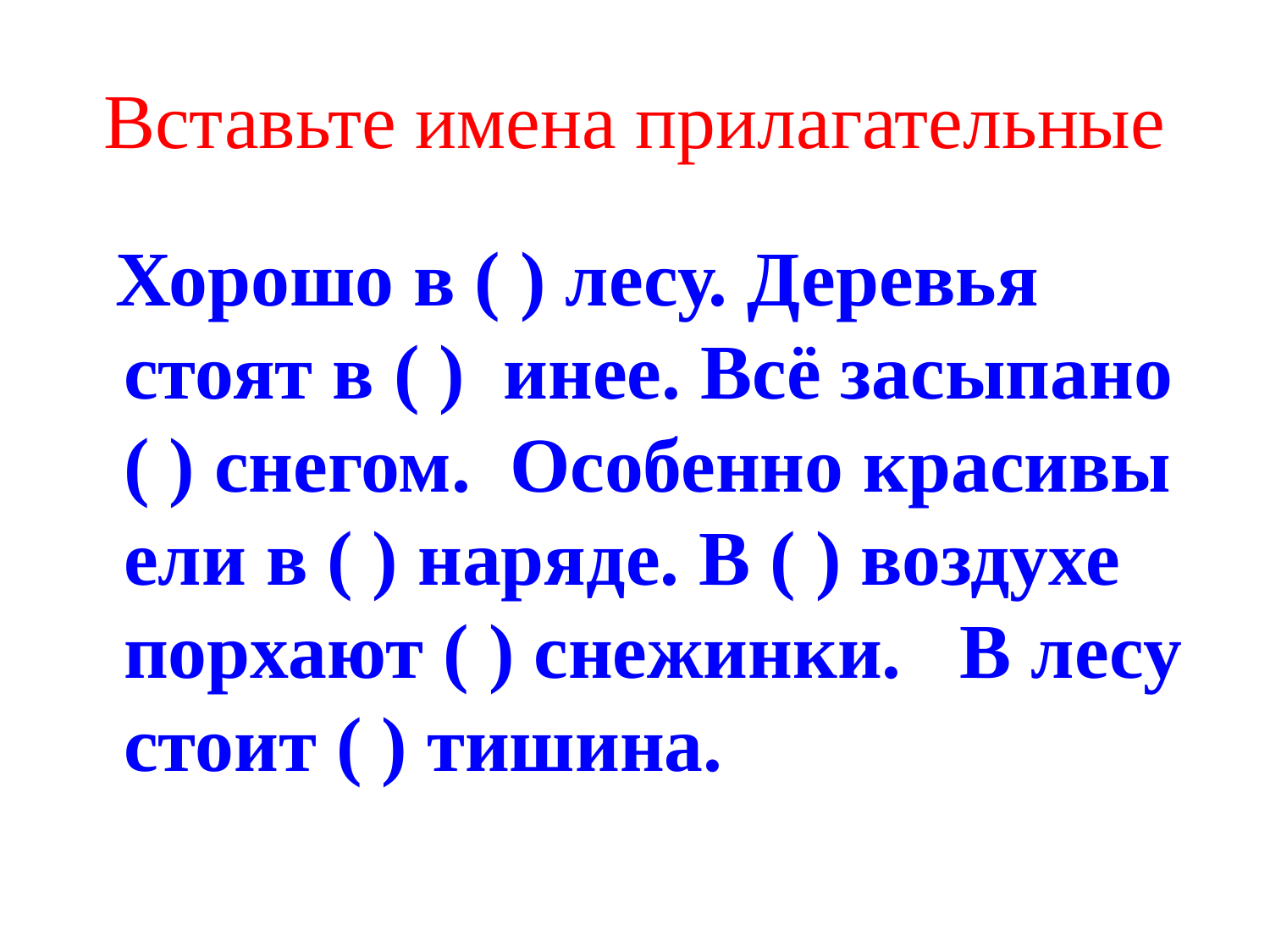

# Вставьте имена прилагательные
  Хорошо в ( ) лесу. Деревья стоят в ( )  инее. Всё засыпано ( ) снегом.  Особенно красивы ели в ( ) наряде. В ( ) воздухе  порхают ( ) снежинки.   В лесу стоит ( ) тишина.